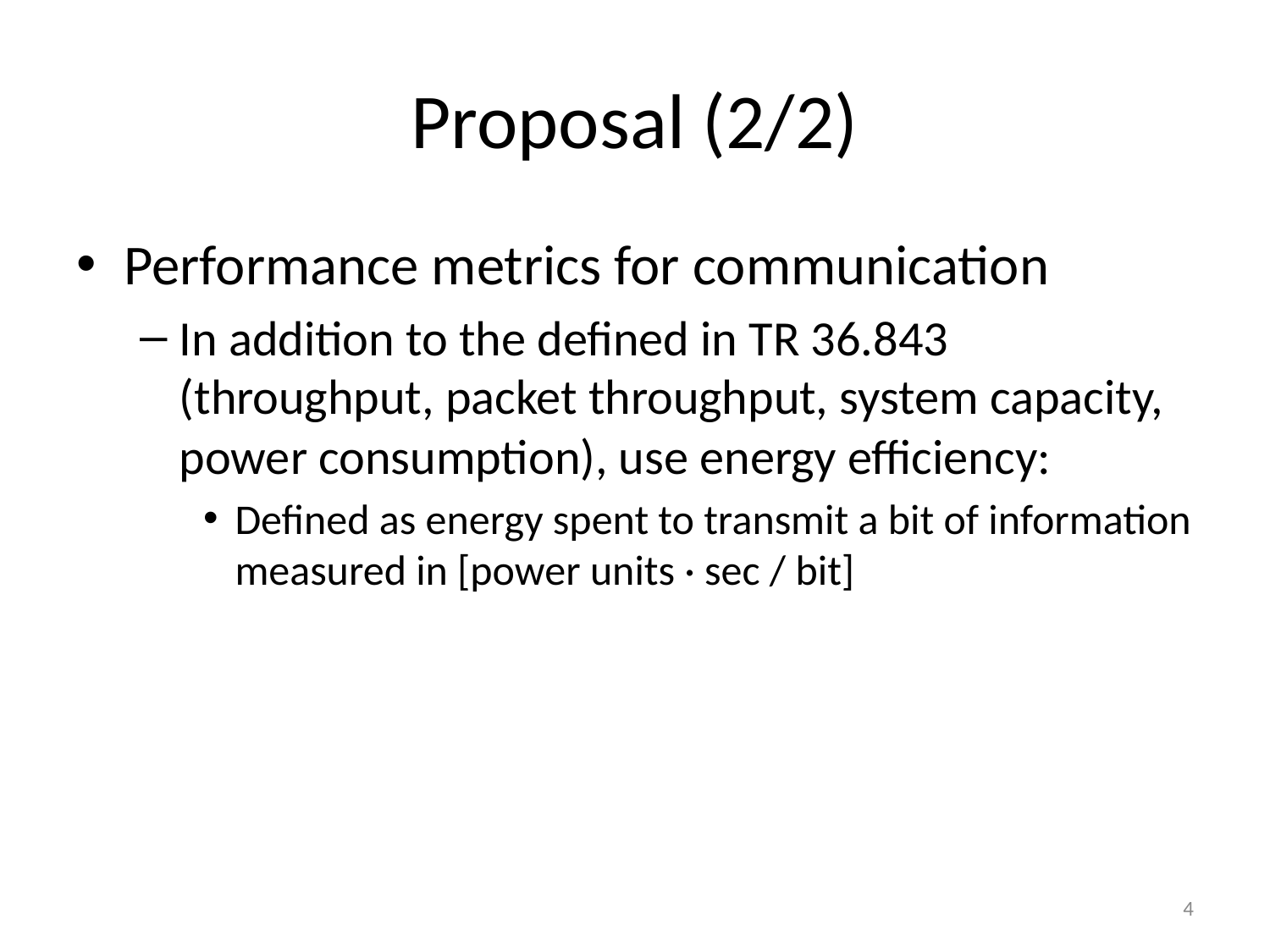

# Proposal (2/2)
Performance metrics for communication
In addition to the defined in TR 36.843 (throughput, packet throughput, system capacity, power consumption), use energy efficiency:
Defined as energy spent to transmit a bit of information measured in [power units · sec / bit]
4